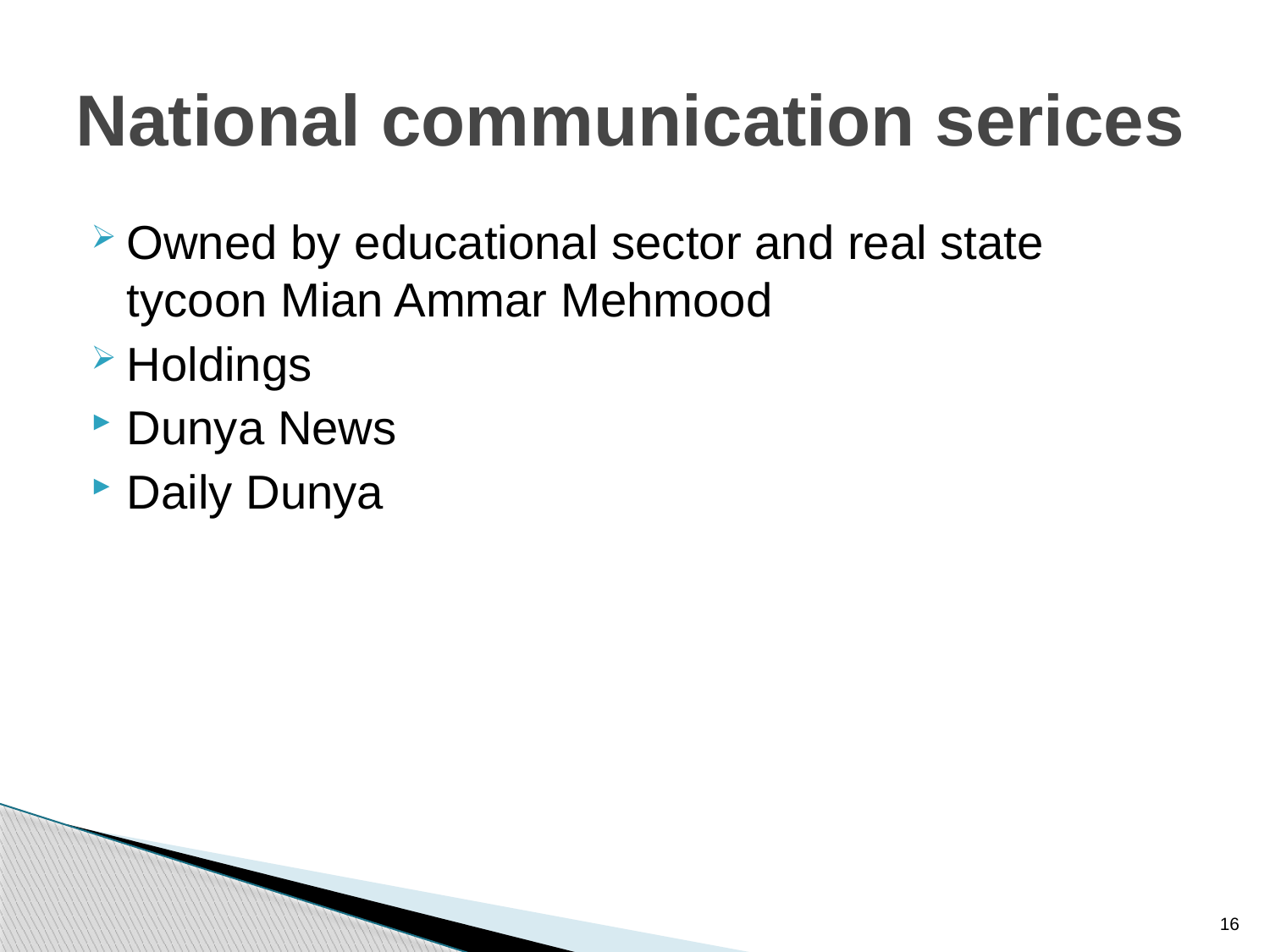

# National communication serices
Owned by educational sector and real state tycoon Mian Ammar Mehmood
Holdings
Dunya News
Daily Dunya
16